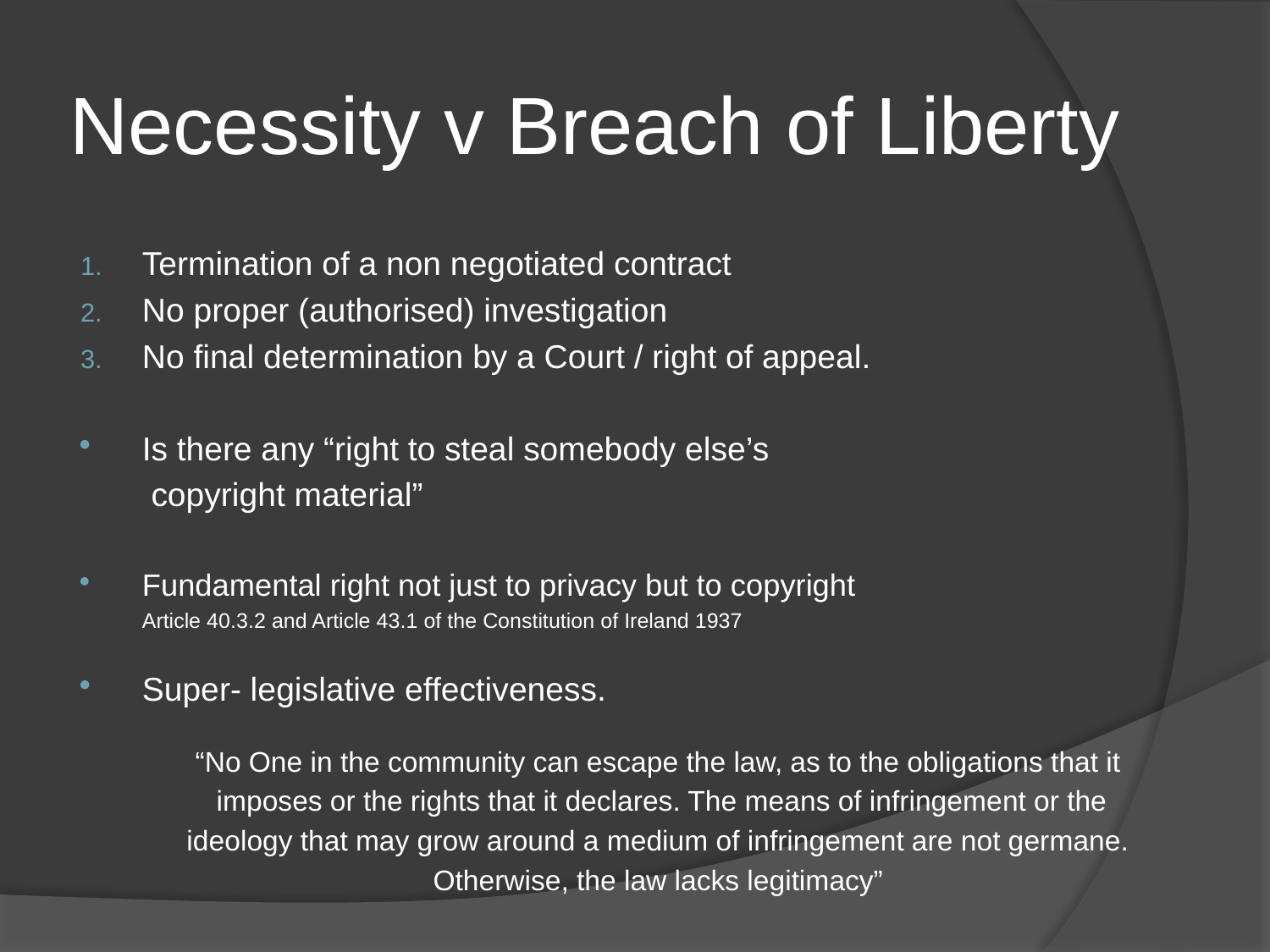

# Necessity v Breach of Liberty

Termination of a non negotiated contract
No proper (authorised) investigation
No final determination by a Court / right of appeal.

Is there any “right to steal somebody else’s
	 copyright material”

Fundamental right not just to privacy but to copyright
	Article 40.3.2 and Article 43.1 of the Constitution of Ireland 1937

Super- legislative effectiveness.

“No One in the community can escape the law, as to the obligations that it
 imposes or the rights that it declares. The means of infringement or the
ideology that may grow around a medium of infringement are not germane.
Otherwise, the law lacks legitimacy”